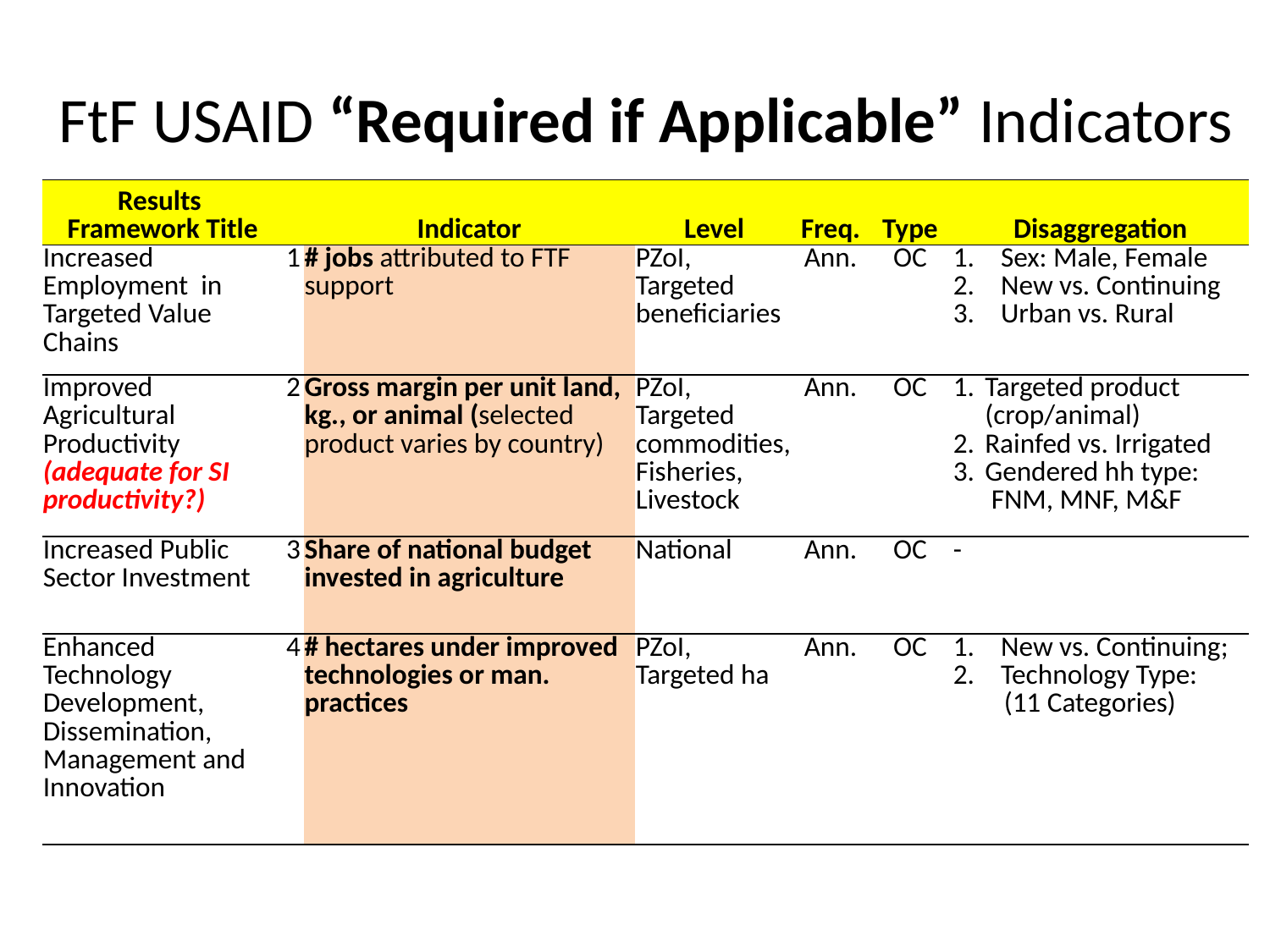

# FtF USAID “Required if Applicable” Indicators
| Results Framework Title |  | Indicator | Level | Freq. | Type | Disaggregation |
| --- | --- | --- | --- | --- | --- | --- |
| Increased Employment in Targeted Value Chains | 1 | # jobs attributed to FTF support | PZoI, Targeted beneficiaries | Ann. | OC | Sex: Male, Female New vs. Continuing Urban vs. Rural |
| Improved Agricultural Productivity (adequate for SI productivity?) | 2 | Gross margin per unit land, kg., or animal (selected product varies by country) | PZoI, Targeted commodities, Fisheries, Livestock | Ann. | OC | Targeted product (crop/animal) Rainfed vs. Irrigated Gendered hh type: FNM, MNF, M&F |
| Increased Public Sector Investment | 3 | Share of national budget invested in agriculture | National | Ann. | OC | - |
| Enhanced Technology Development, Dissemination, Management and Innovation | 4 | # hectares under improved technologies or man. practices | PZoI, Targeted ha | Ann. | OC | New vs. Continuing; Technology Type: (11 Categories) |